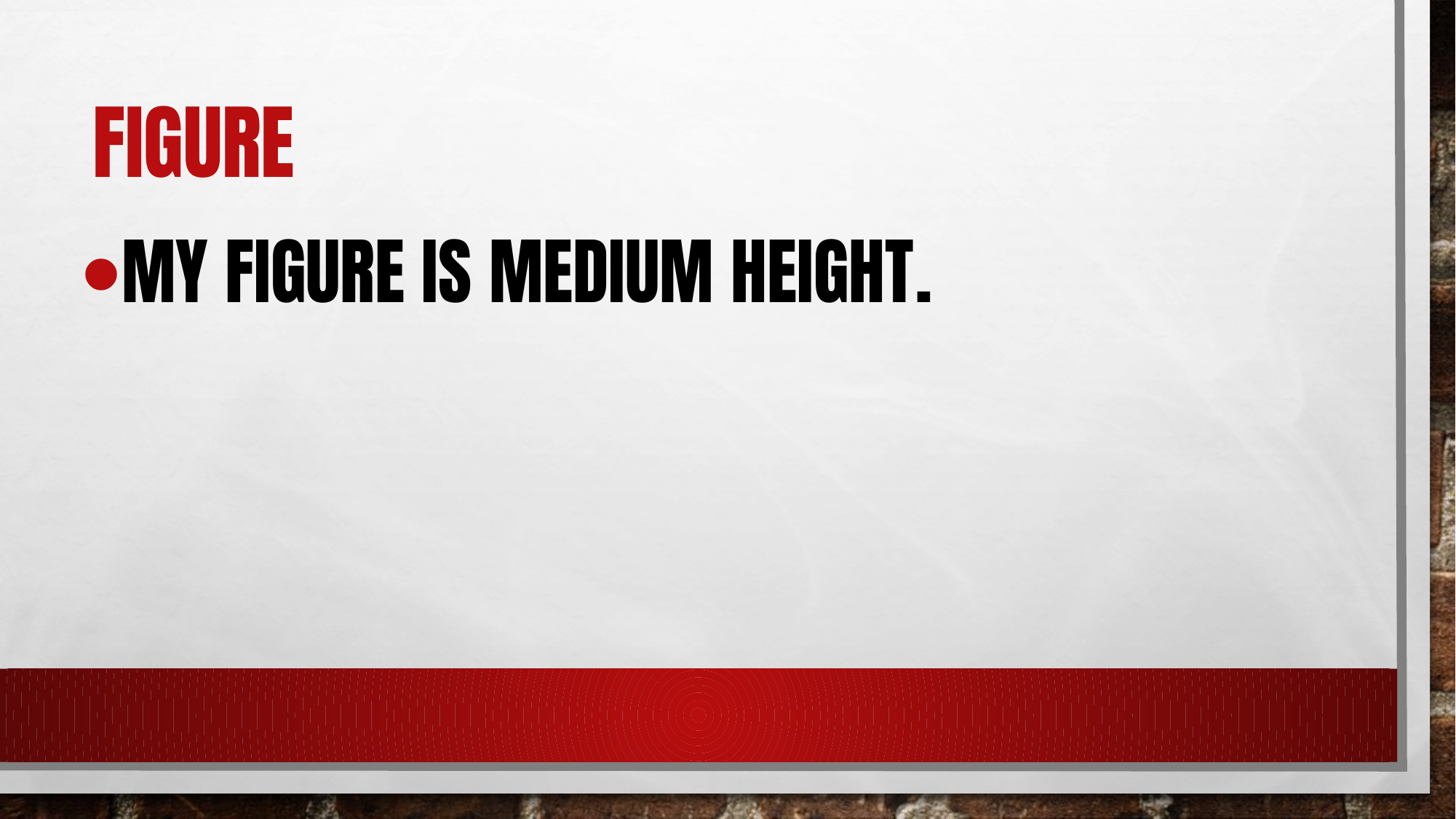

# figure
My figure is medium height.